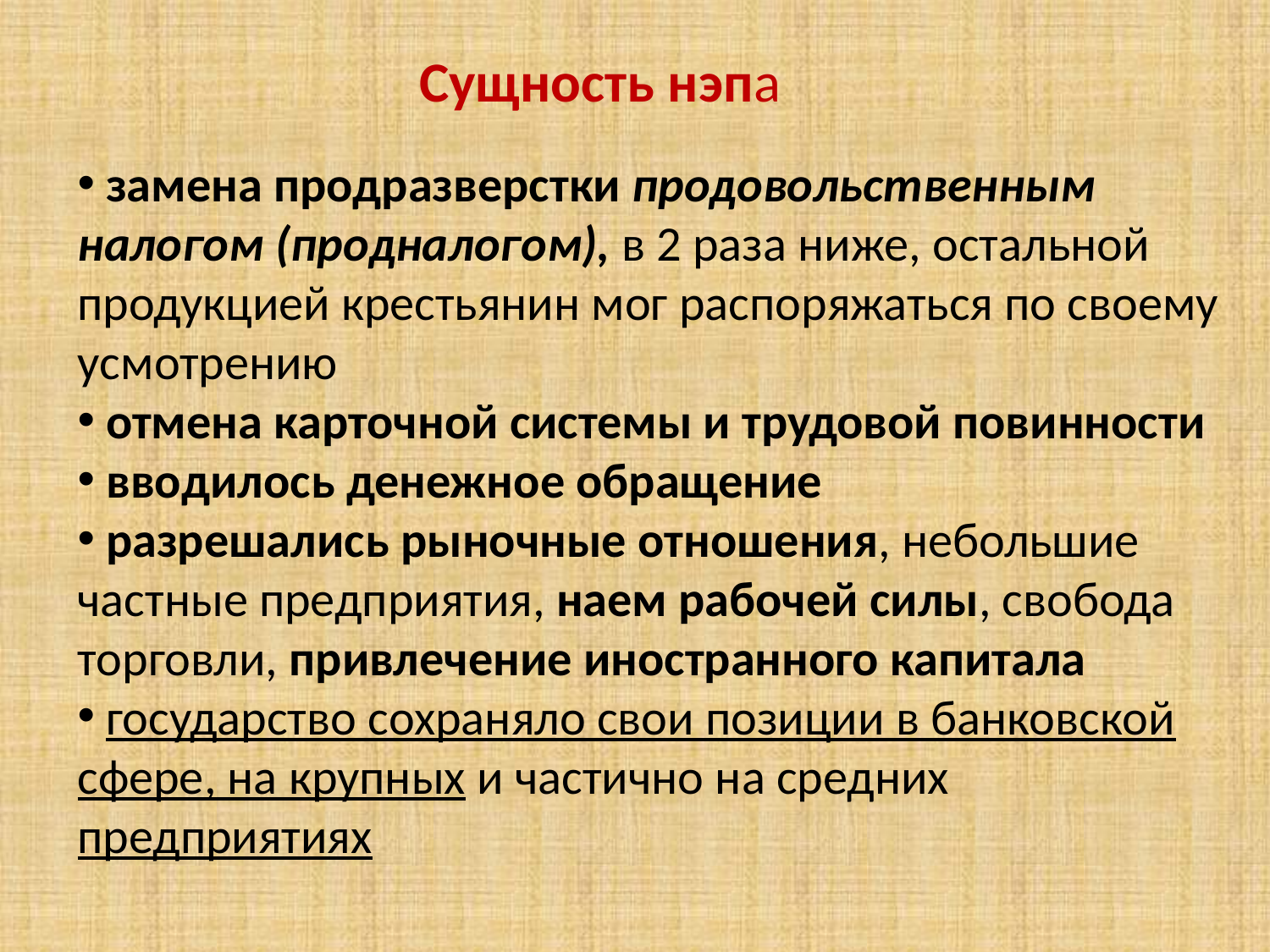

# Сущность нэпа
 замена продразверстки продовольственным налогом (продналогом), в 2 раза ниже, остальной продукцией крестьянин мог распоряжаться по своему усмотрению
 отмена карточной системы и трудовой повинности
 вводилось денежное обращение
 разрешались рыночные отношения, небольшие частные предприятия, наем рабочей силы, свобода торговли, привлечение иностранного капитала
 государство сохраняло свои позиции в банковской сфере, на крупных и частично на средних предприятиях